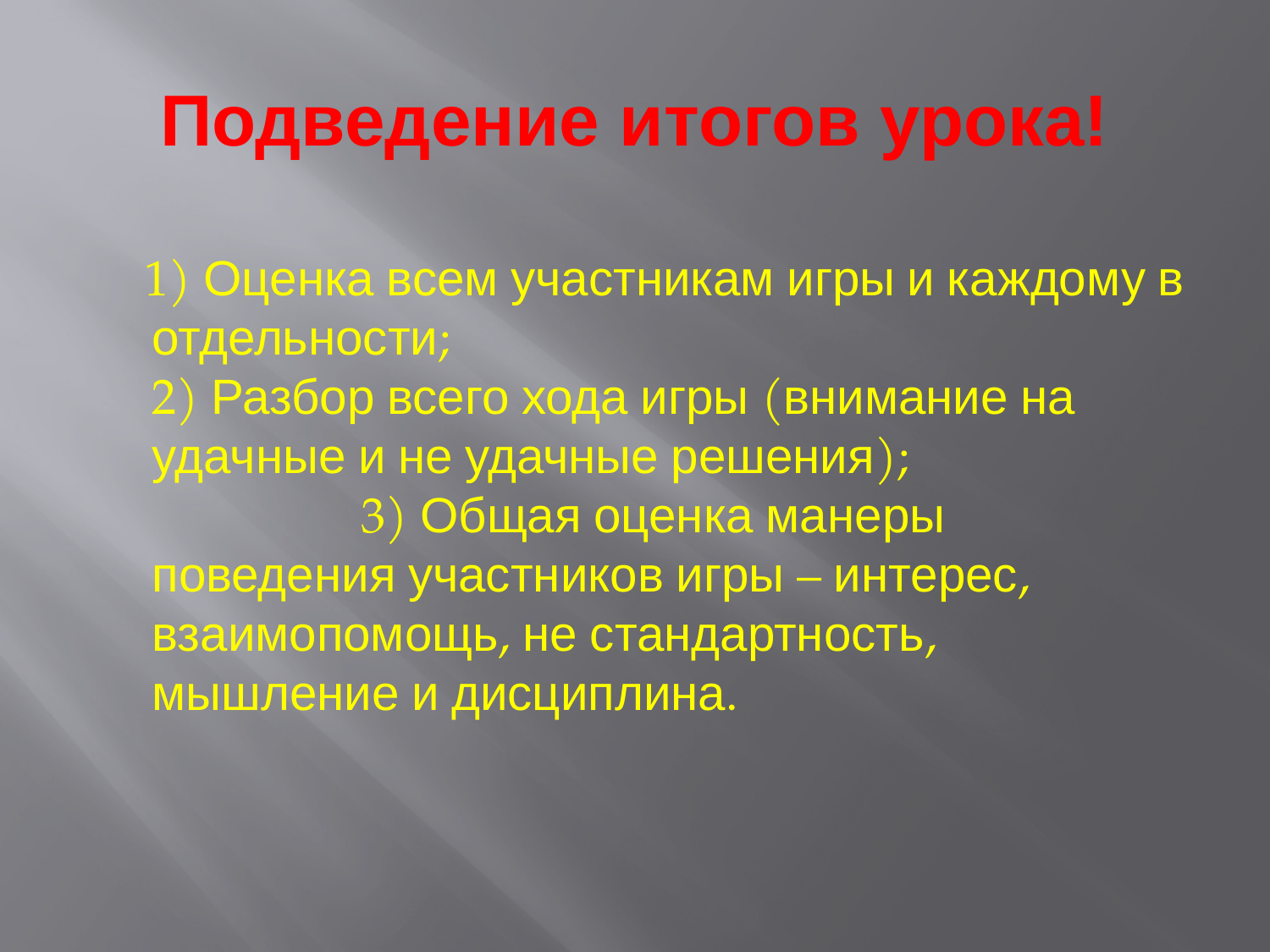

# Подведение итогов урока!
    1) Оценка всем участникам игры и каждому в отдельности;                                                           2) Разбор всего хода игры (внимание на удачные и не удачные решения);                                         3) Общая оценка манеры поведения участников игры – интерес, взаимопомощь, не стандартность, мышление и дисциплина.